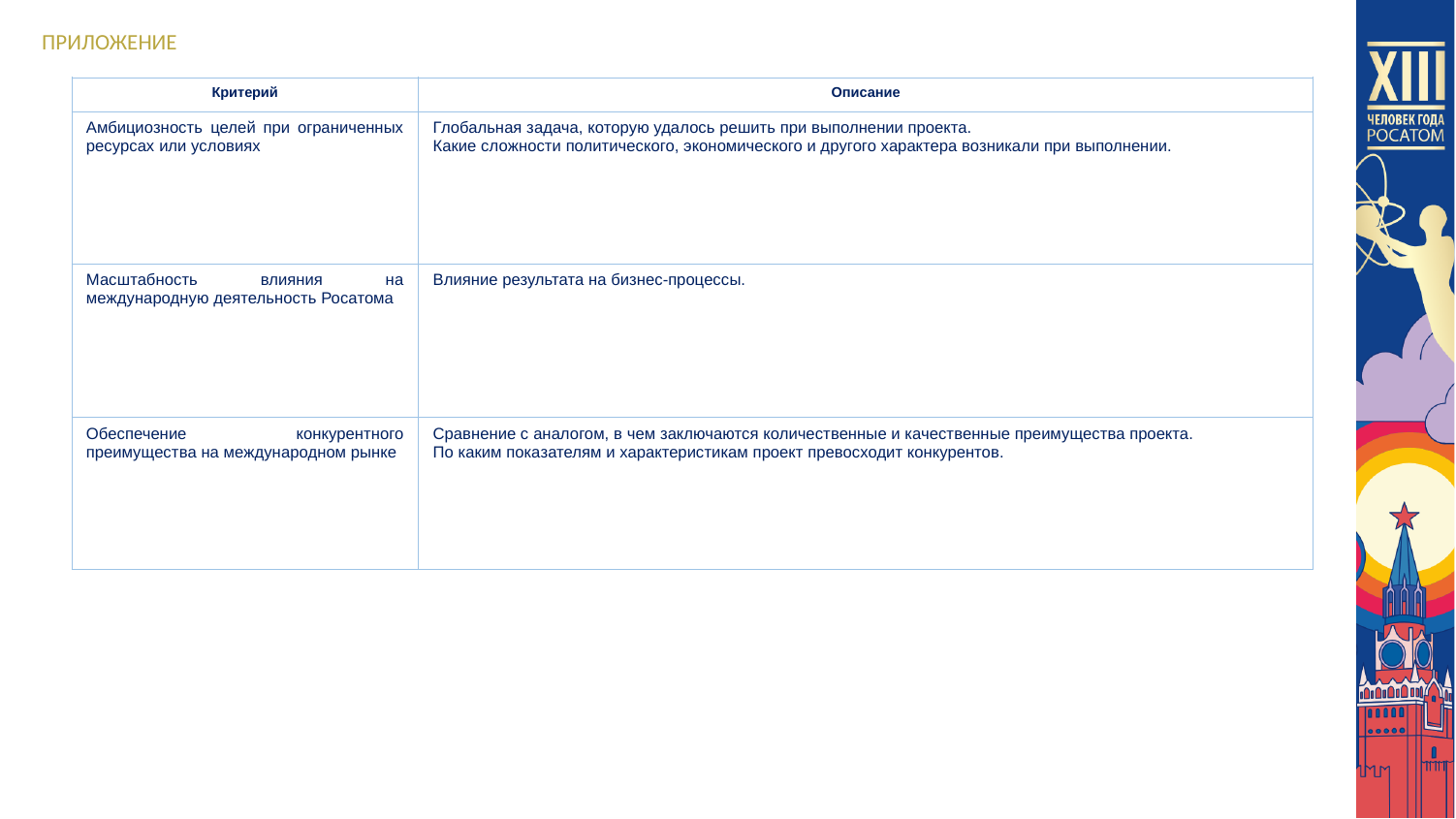

ПРИЛОЖЕНИЕ
| Критерий | Описание |
| --- | --- |
| Амбициозность целей при ограниченных ресурсах или условиях | Глобальная задача, которую удалось решить при выполнении проекта. Какие сложности политического, экономического и другого характера возникали при выполнении. |
| Масштабность влияния на международную деятельность Росатома | Влияние результата на бизнес-процессы. |
| Обеспечение конкурентного преимущества на международном рынке | Сравнение с аналогом, в чем заключаются количественные и качественные преимущества проекта. По каким показателям и характеристикам проект превосходит конкурентов. |